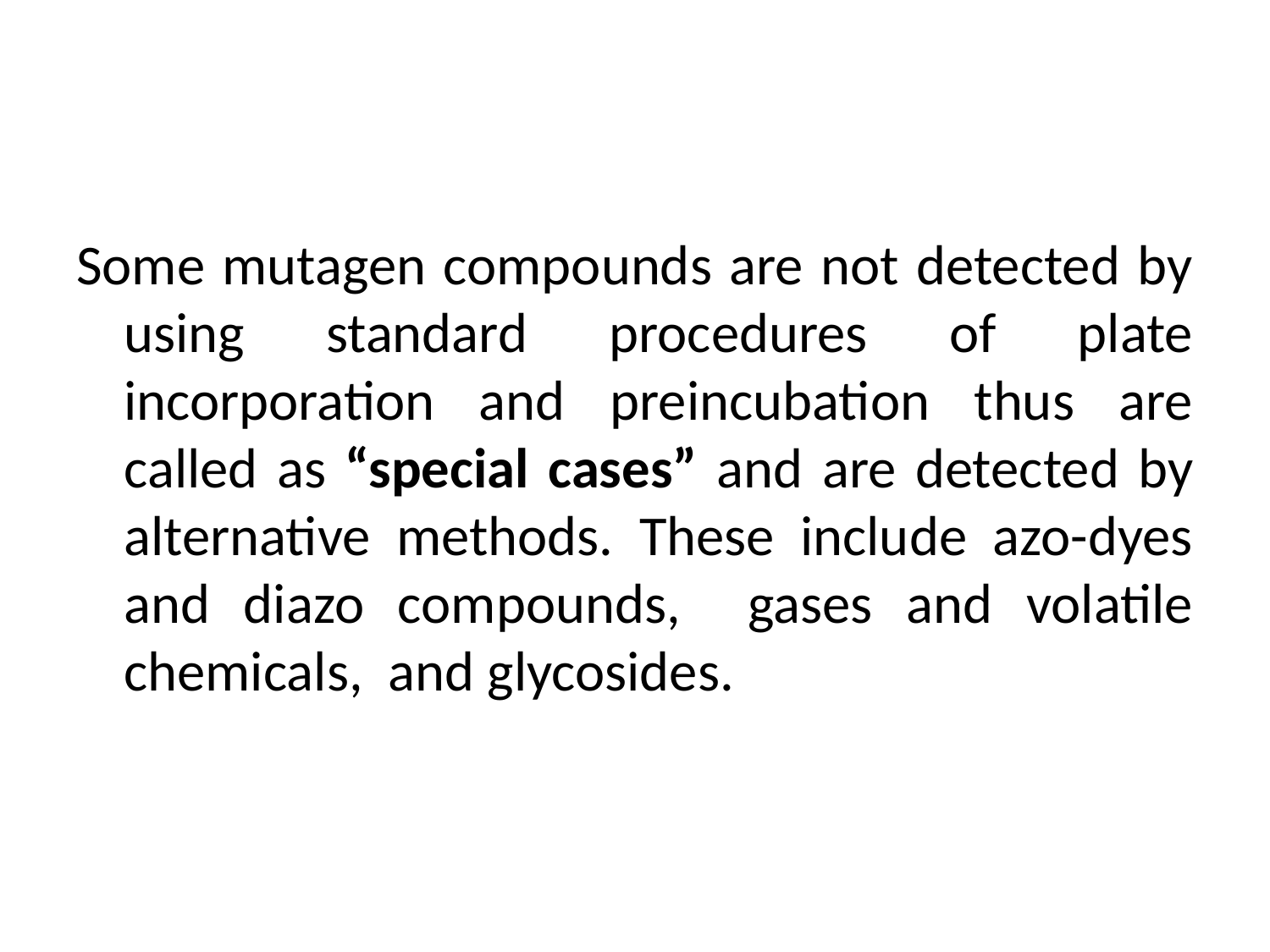

Some mutagen compounds are not detected by using standard procedures of plate incorporation and preincubation thus are called as “special cases” and are detected by alternative methods. These include azo-dyes and diazo compounds,  gases and volatile chemicals,  and glycosides.